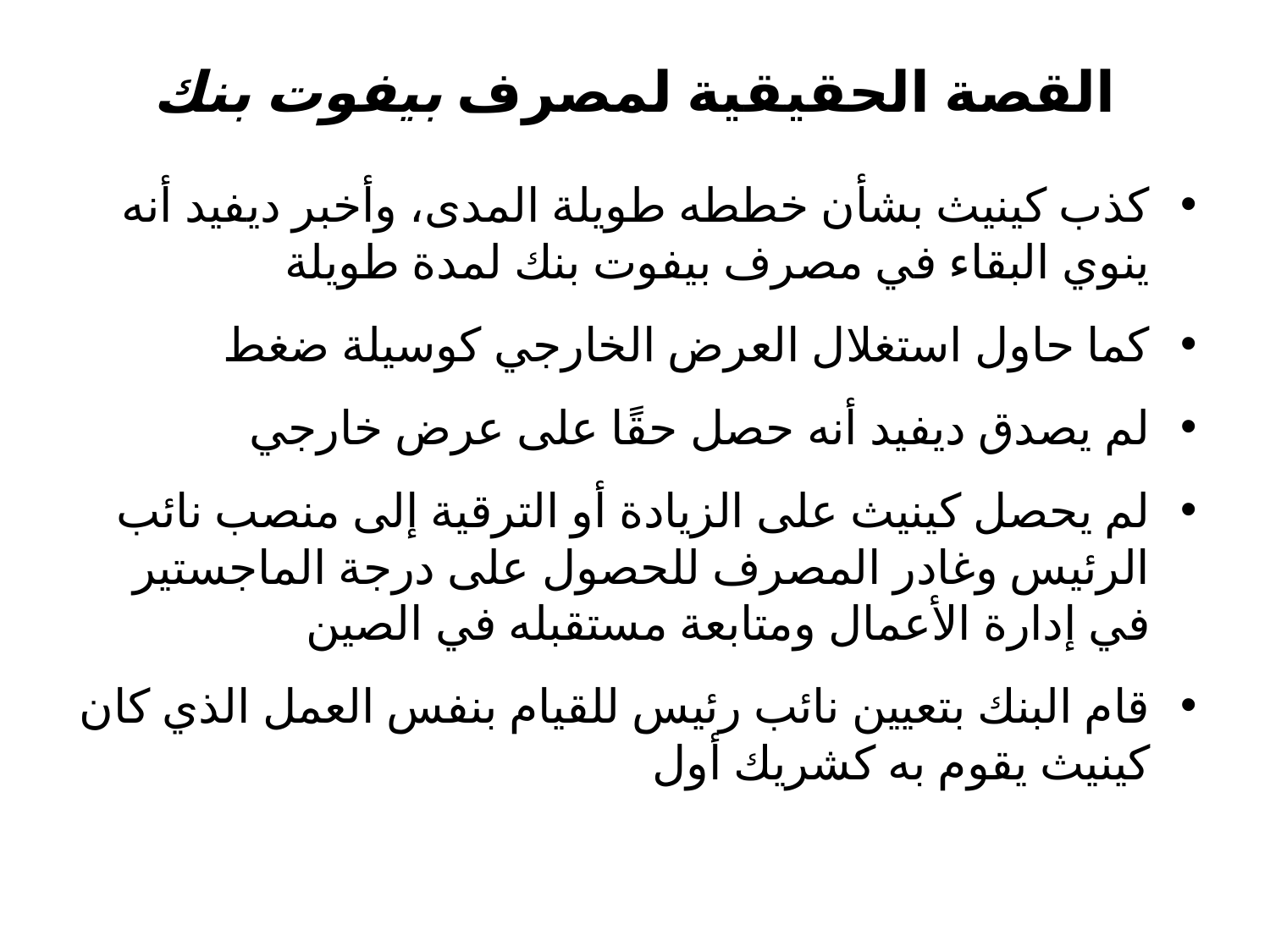

# القصة الحقيقية لمصرف بيفوت بنك
كذب كينيث بشأن خططه طويلة المدى، وأخبر ديفيد أنه ينوي البقاء في مصرف بيفوت بنك لمدة طويلة
كما حاول استغلال العرض الخارجي كوسيلة ضغط
لم يصدق ديفيد أنه حصل حقًا على عرض خارجي
لم يحصل كينيث على الزيادة أو الترقية إلى منصب نائب الرئيس وغادر المصرف للحصول على درجة الماجستير في إدارة الأعمال ومتابعة مستقبله في الصين
قام البنك بتعيين نائب رئيس للقيام بنفس العمل الذي كان كينيث يقوم به كشريك أول
يتم التحقيق مع ديفيد حاليًا من قِبل المصرف بسبب ارتفاع معدل دوران الموظفين بين موظفيه المبتدئين